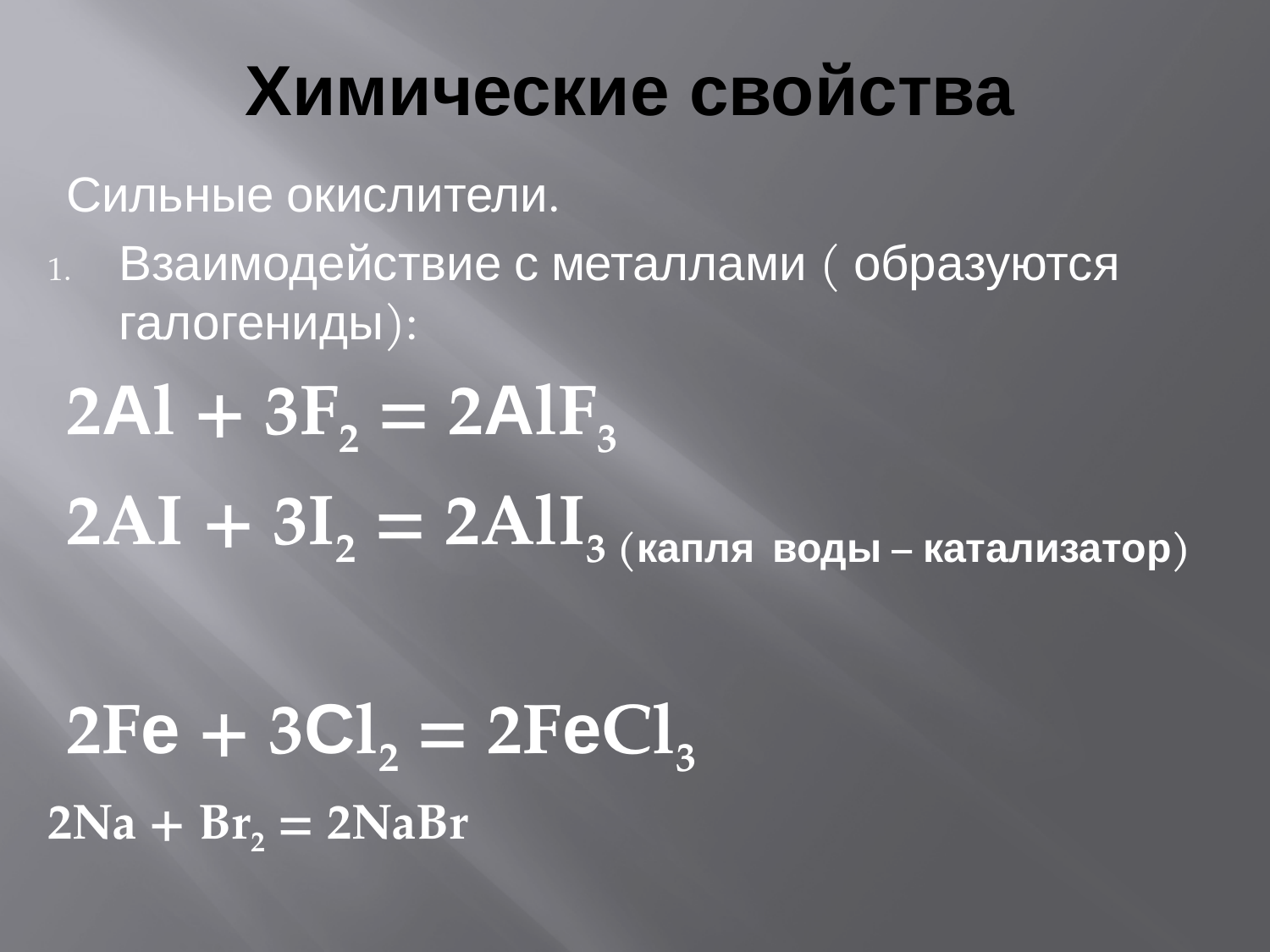

# Химические свойства
Сильные окислители.
Взаимодействие с металлами ( образуются галогениды):
2Аl + 3F2 = 2АlF3
2AI + 3I2 = 2AlI3 (капля воды – катализатор)

2Fе + 3Сl2 = 2FеCl3
2Na + Br2 = 2NaBr